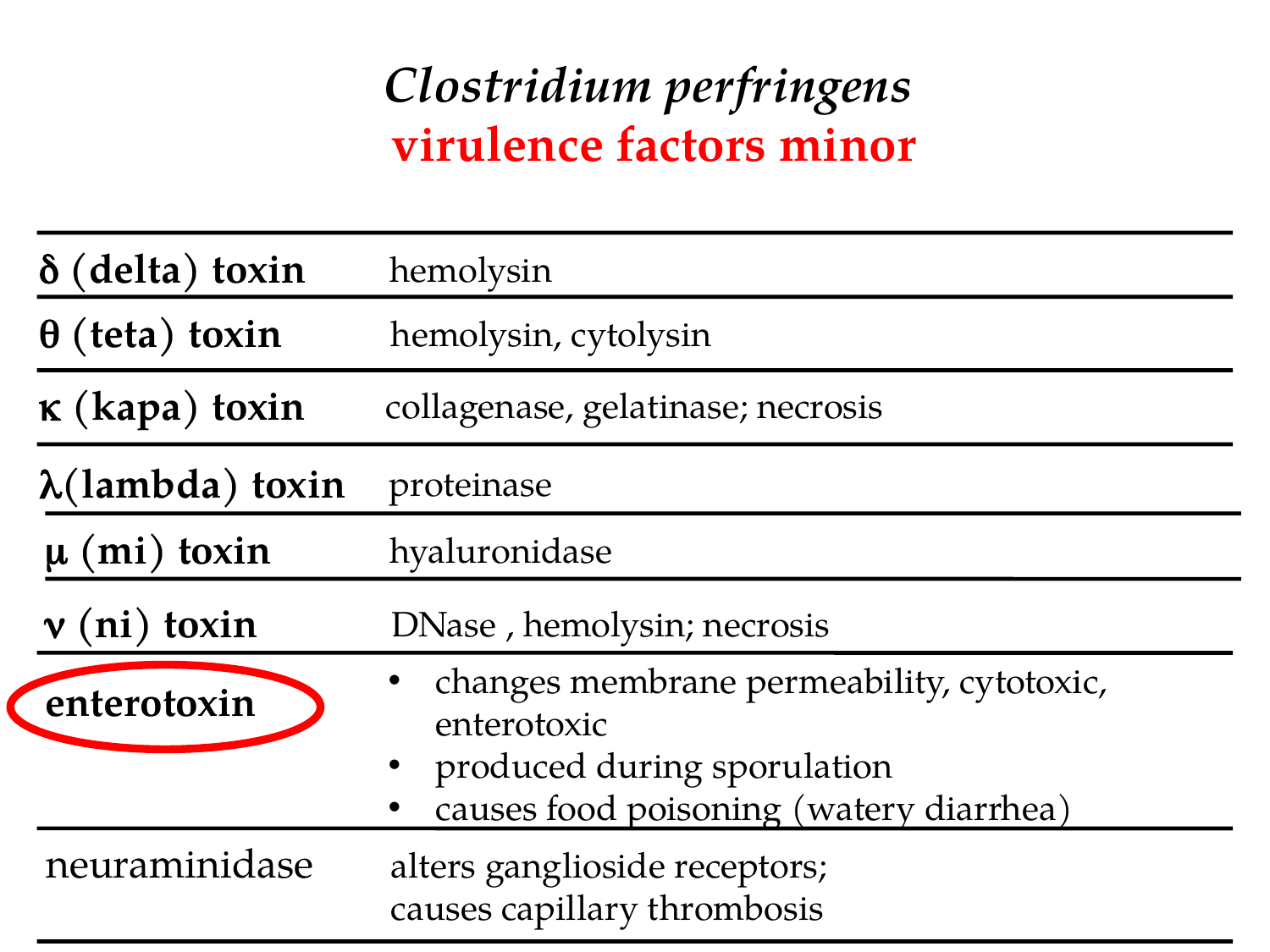

Clostridium perfringens
 virulence factors minor

δ (delta) toxin
hemolysin

θ (teta) toxin
hemolysin, cytolysin

κ (kapa) toxin
collagenase, gelatinase; necrosis

λ(lambda) toxin
proteinase

μ (mi) toxin
hyaluronidase

ν (ni) toxin
DNase , hemolysin; necrosis
changes membrane permeability, cytotoxic, enterotoxic
produced during sporulation
causes food poisoning (watery diarrhea)

enterotoxin

neuraminidase
alters ganglioside receptors;
causes capillary thrombosis